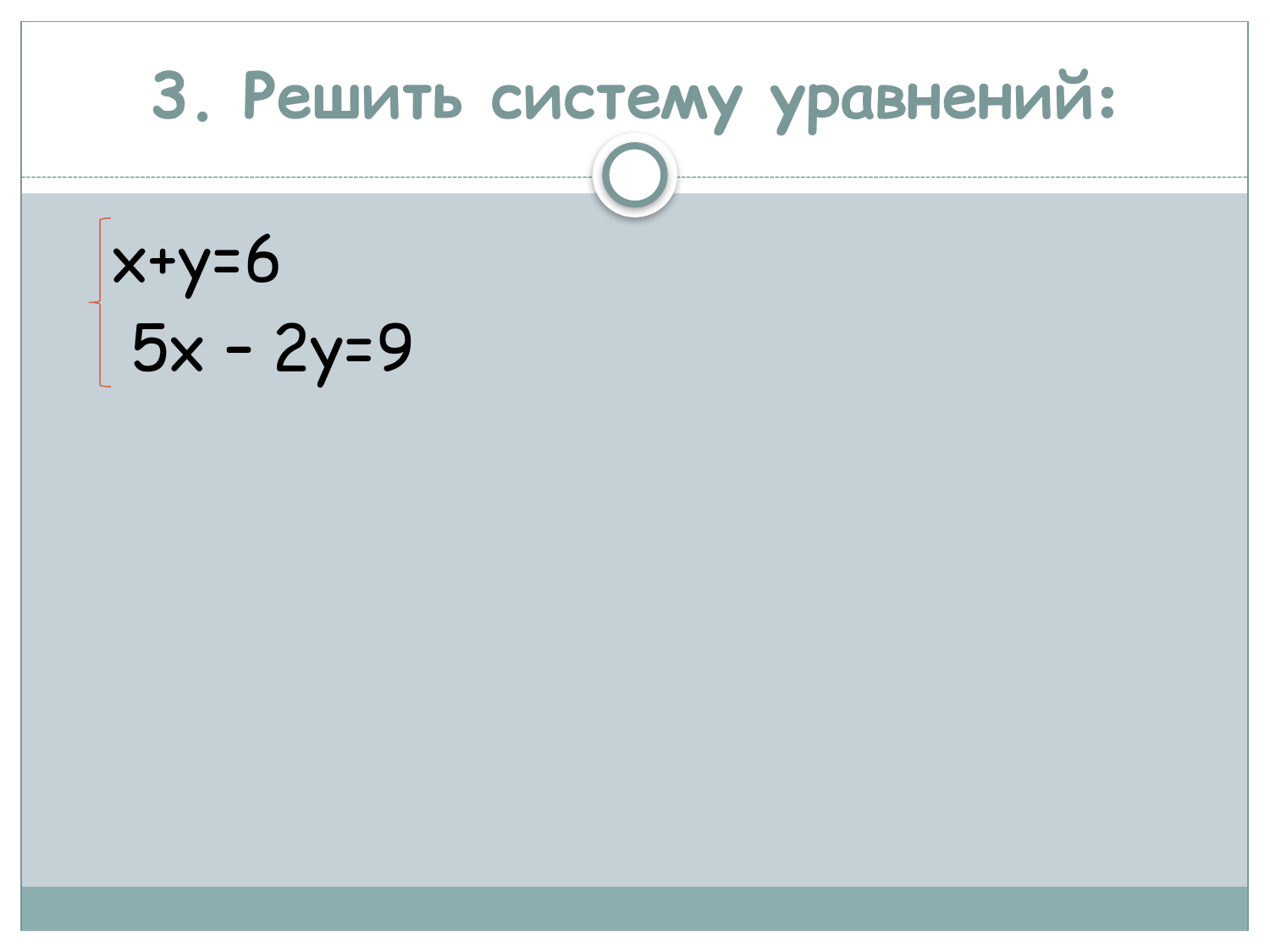

# 3. Решить систему уравнений:
    х+у=6
    5х – 2у=9